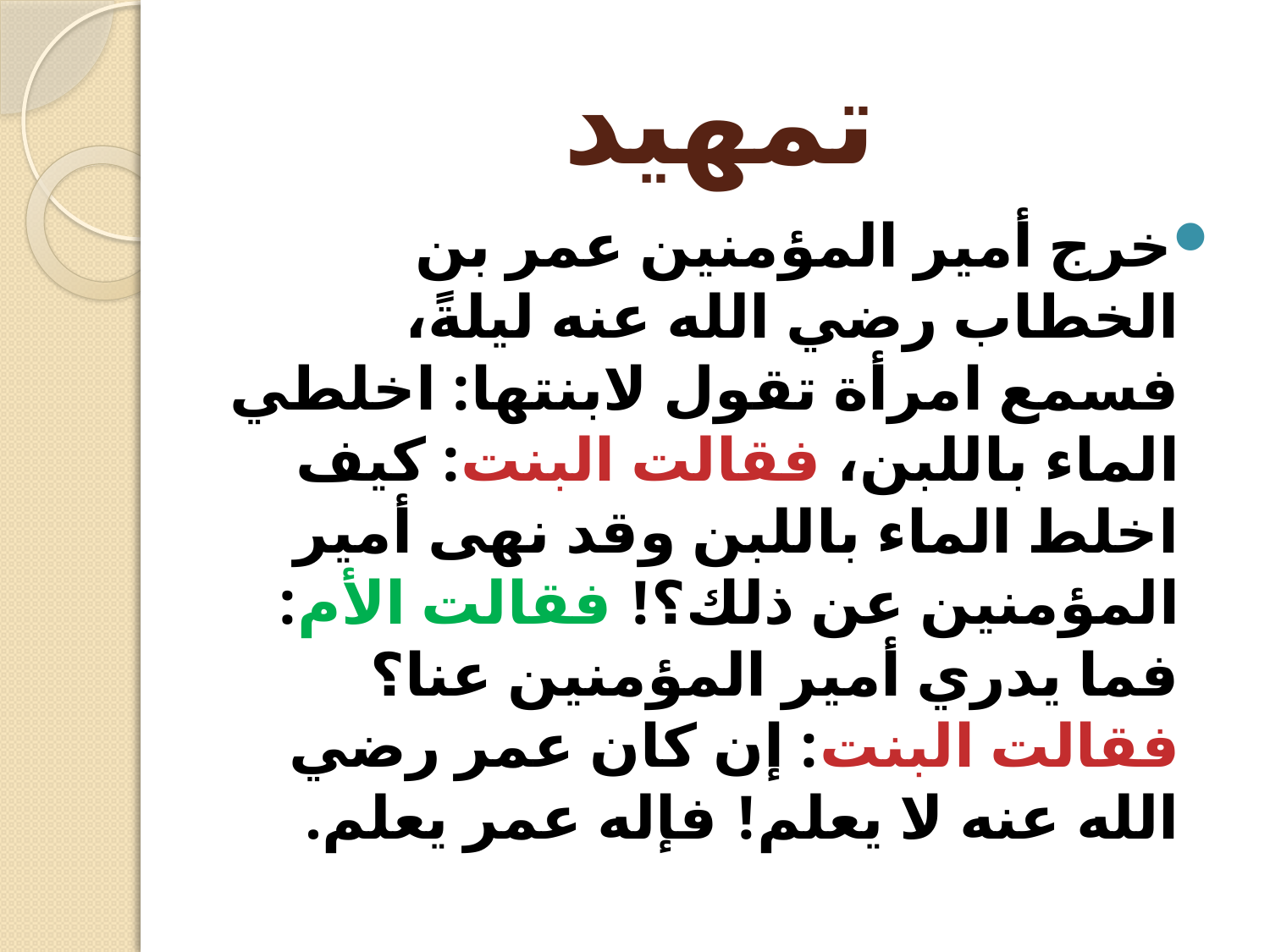

# تمهيد
خرج أمير المؤمنين عمر بن الخطاب رضي الله عنه ليلةً، فسمع امرأة تقول لابنتها: اخلطي الماء باللبن، فقالت البنت: كيف اخلط الماء باللبن وقد نهى أمير المؤمنين عن ذلك؟! فقالت الأم: فما يدري أمير المؤمنين عنا؟ فقالت البنت: إن كان عمر رضي الله عنه لا يعلم! فإله عمر يعلم.